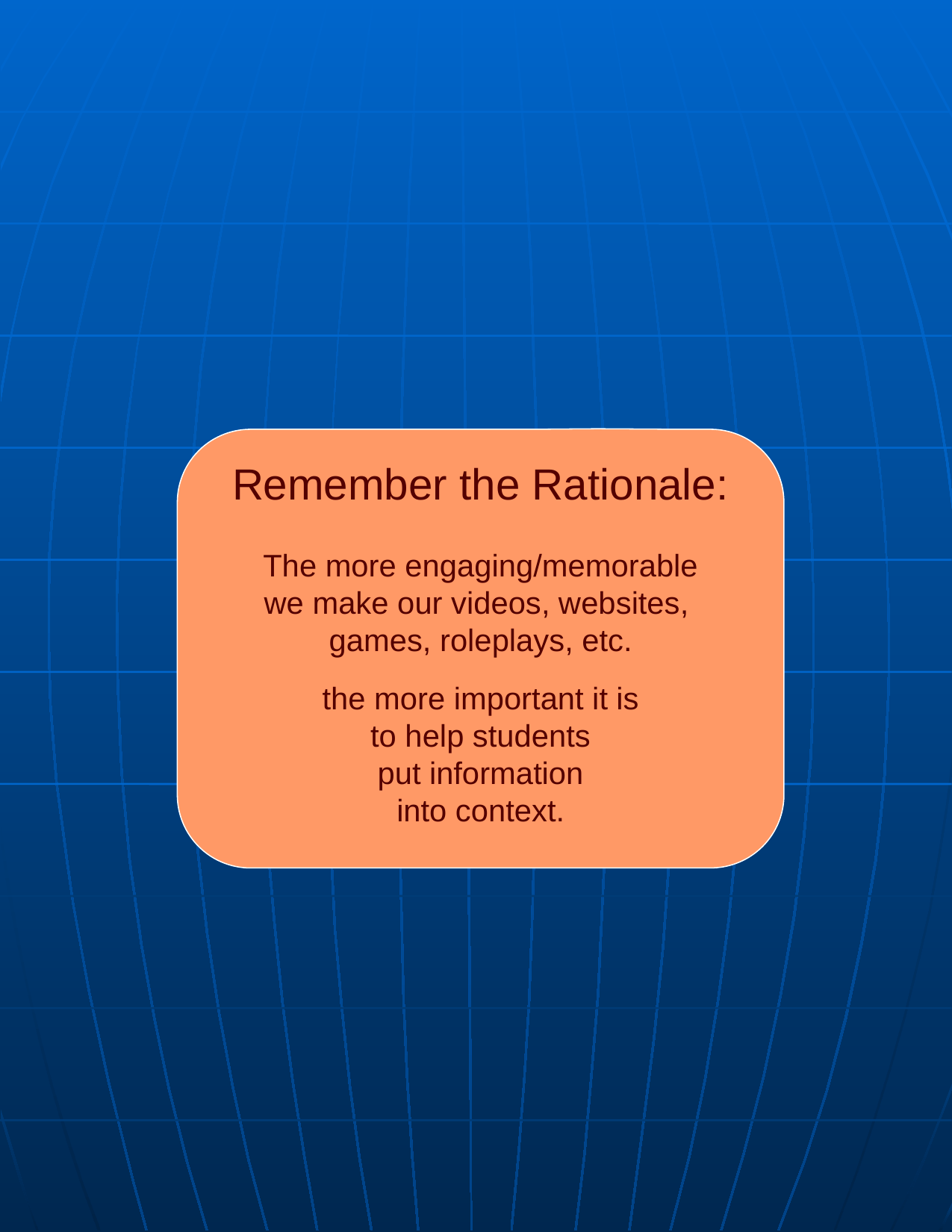

Remember the Rationale:

The more engaging/memorable
we make our videos, websites,
games, roleplays, etc.

the more important it is
to help students
put information
into context.
# rationale